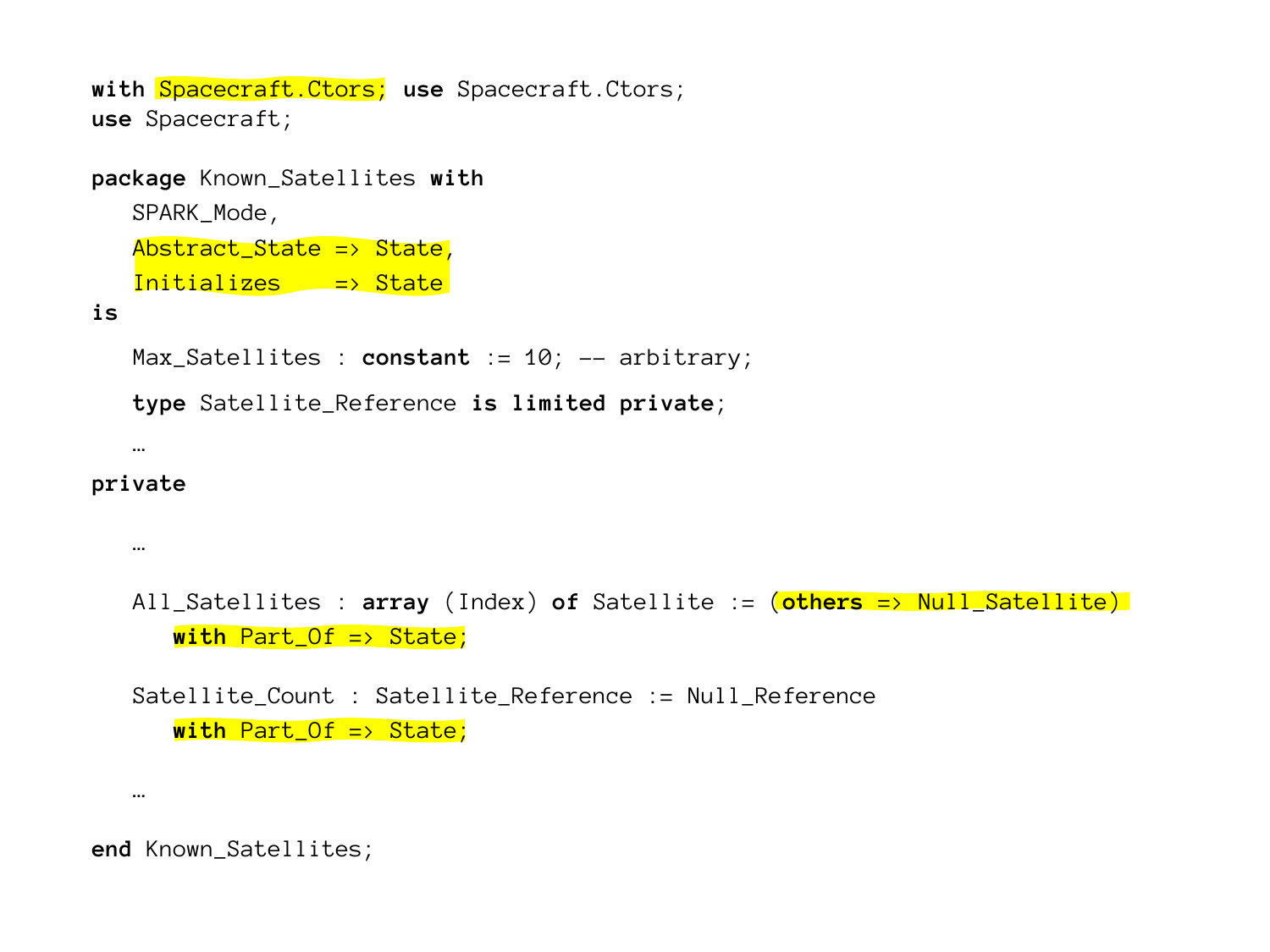

with Spacecraft.Ctors; use Spacecraft.Ctors;
use Spacecraft;

package Known_Satellites with
   SPARK_Mode,
   Abstract_State => State,
   Initializes    => State
is
   Max_Satellites : constant := 10; -- arbitrary;
   type Satellite_Reference is limited private;
   …
private

   …

   All_Satellites : array (Index) of Satellite := (others => Null_Satellite)
      with Part_Of => State;

   Satellite_Count : Satellite_Reference := Null_Reference
      with Part_Of => State;

   …

end Known_Satellites;